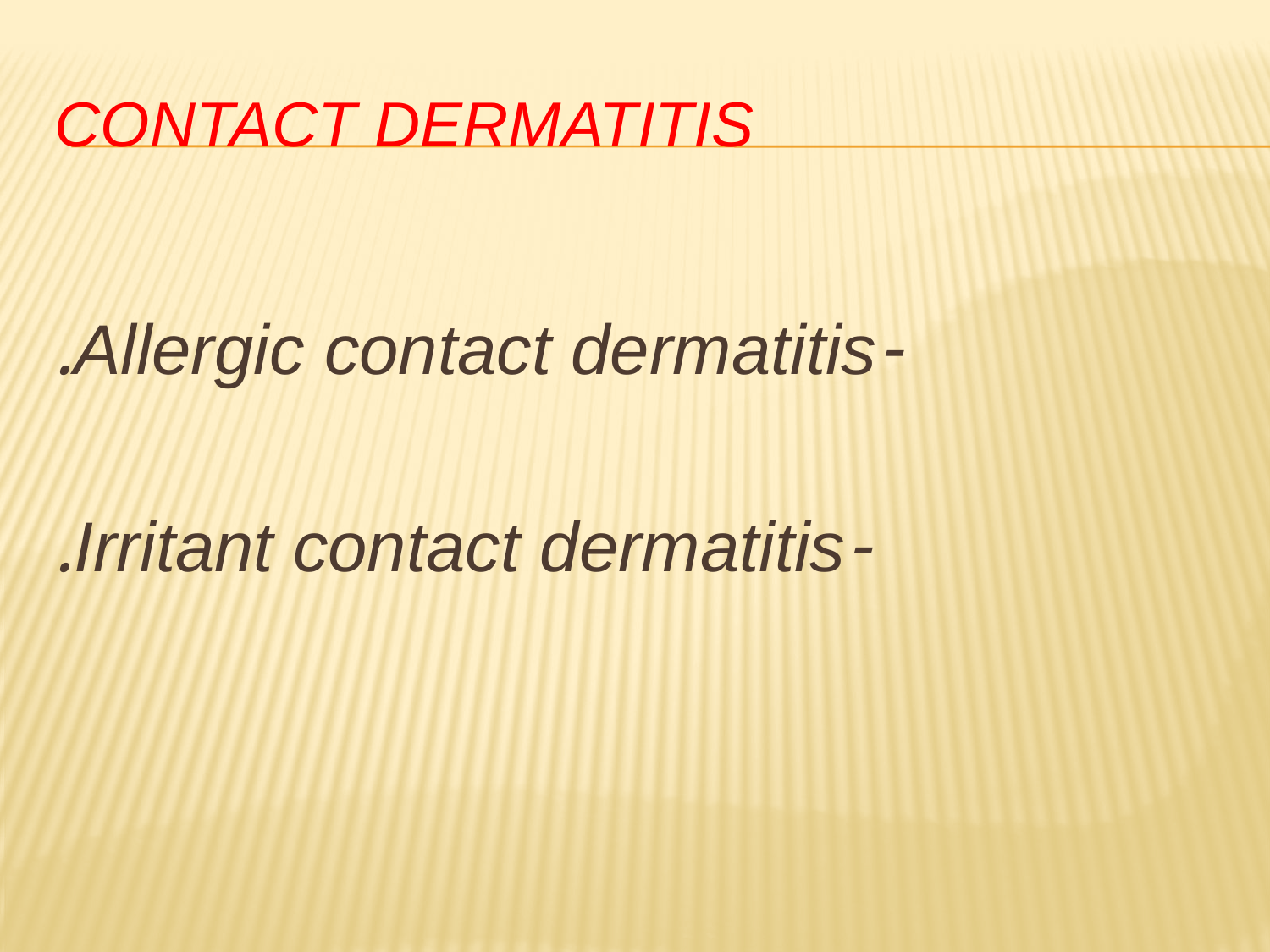

# Contact Dermatitis

-Allergic contact dermatitis.

-Irritant contact dermatitis.